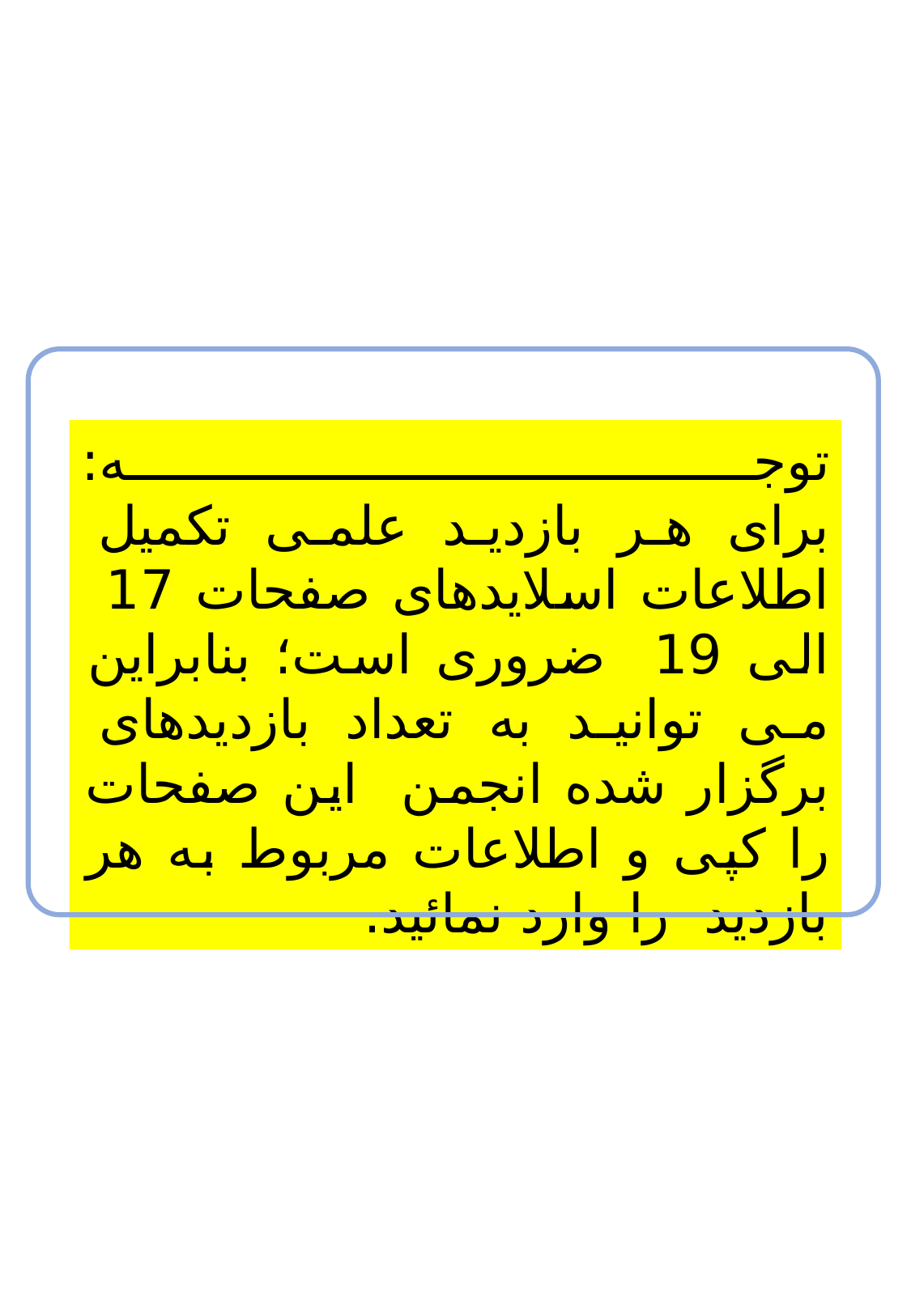

توجه:
برای هر بازدید علمی تکمیل اطلاعات اسلایدهای صفحات 17  الی 19  ضروری است؛ بنابراین می توانید به تعداد بازدیدهای برگزار شده انجمن  این صفحات را کپی و اطلاعات مربوط به هر بازدید  را وارد نمائید.